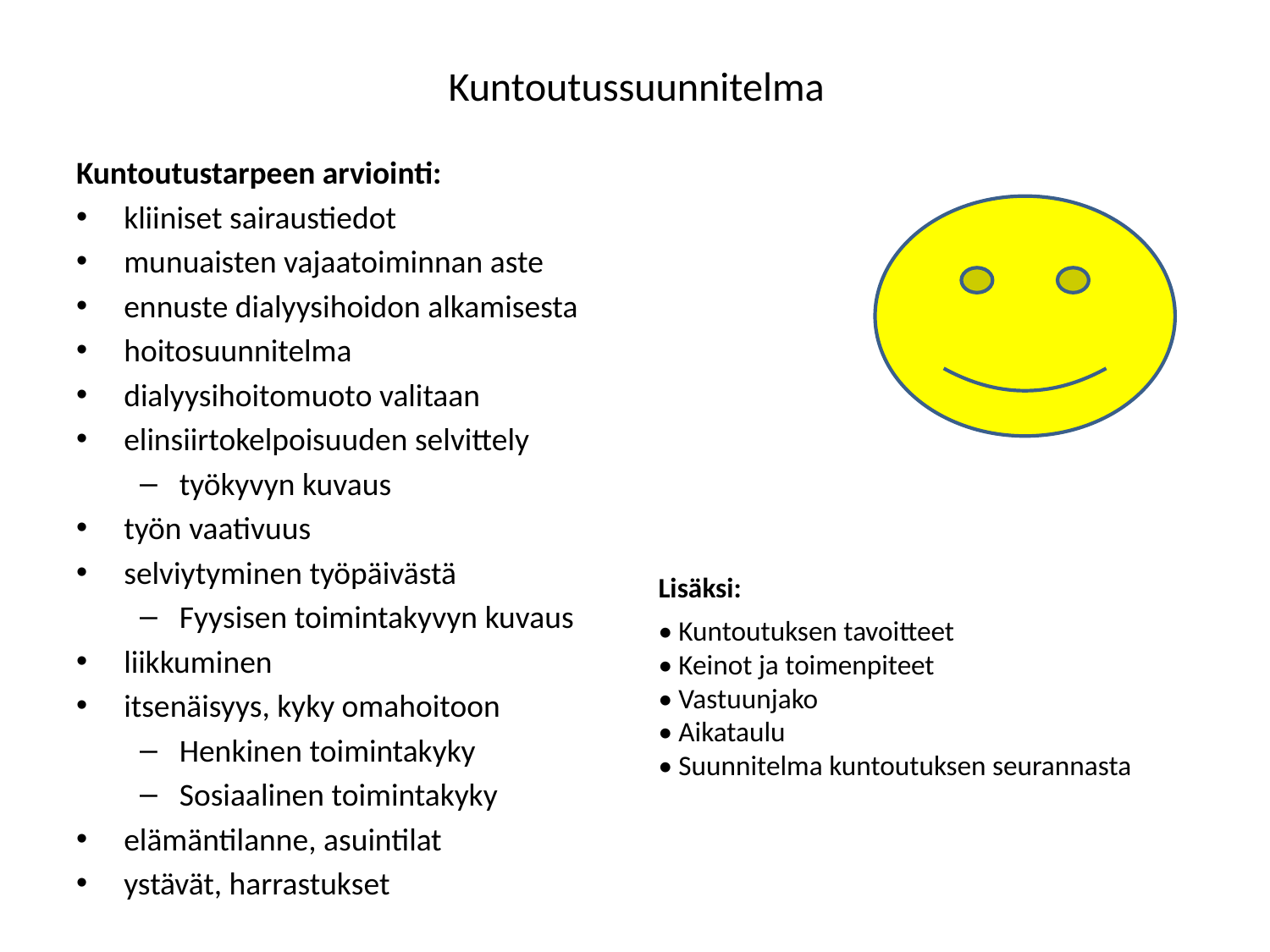

# Kuntoutussuunnitelma
Kuntoutustarpeen arviointi:
kliiniset sairaustiedot
munuaisten vajaatoiminnan aste
ennuste dialyysihoidon alkamisesta
hoitosuunnitelma
dialyysihoitomuoto valitaan
elinsiirtokelpoisuuden selvittely
työkyvyn kuvaus
työn vaativuus
selviytyminen työpäivästä
Fyysisen toimintakyvyn kuvaus
liikkuminen
itsenäisyys, kyky omahoitoon
Henkinen toimintakyky
Sosiaalinen toimintakyky
elämäntilanne, asuintilat
ystävät, harrastukset

Lisäksi:
• Kuntoutuksen tavoitteet 
• Keinot ja toimenpiteet 
• Vastuunjako 
• Aikataulu 
• Suunnitelma kuntoutuksen seurannasta